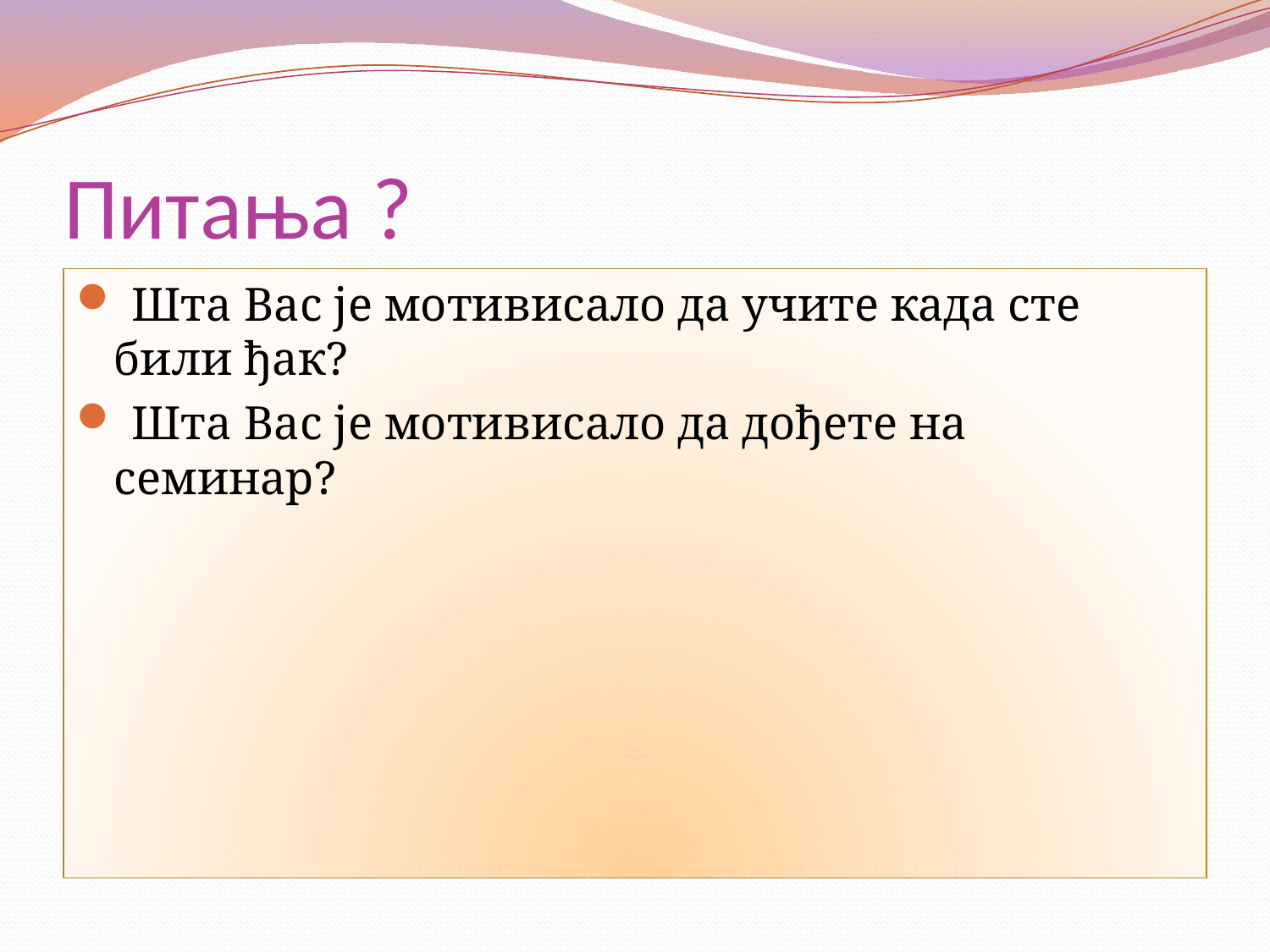

# Питања ?
 Шта Вас је мотивисало да учите када сте били ђак?
 Шта Вас је мотивисало да дођете на семинар?